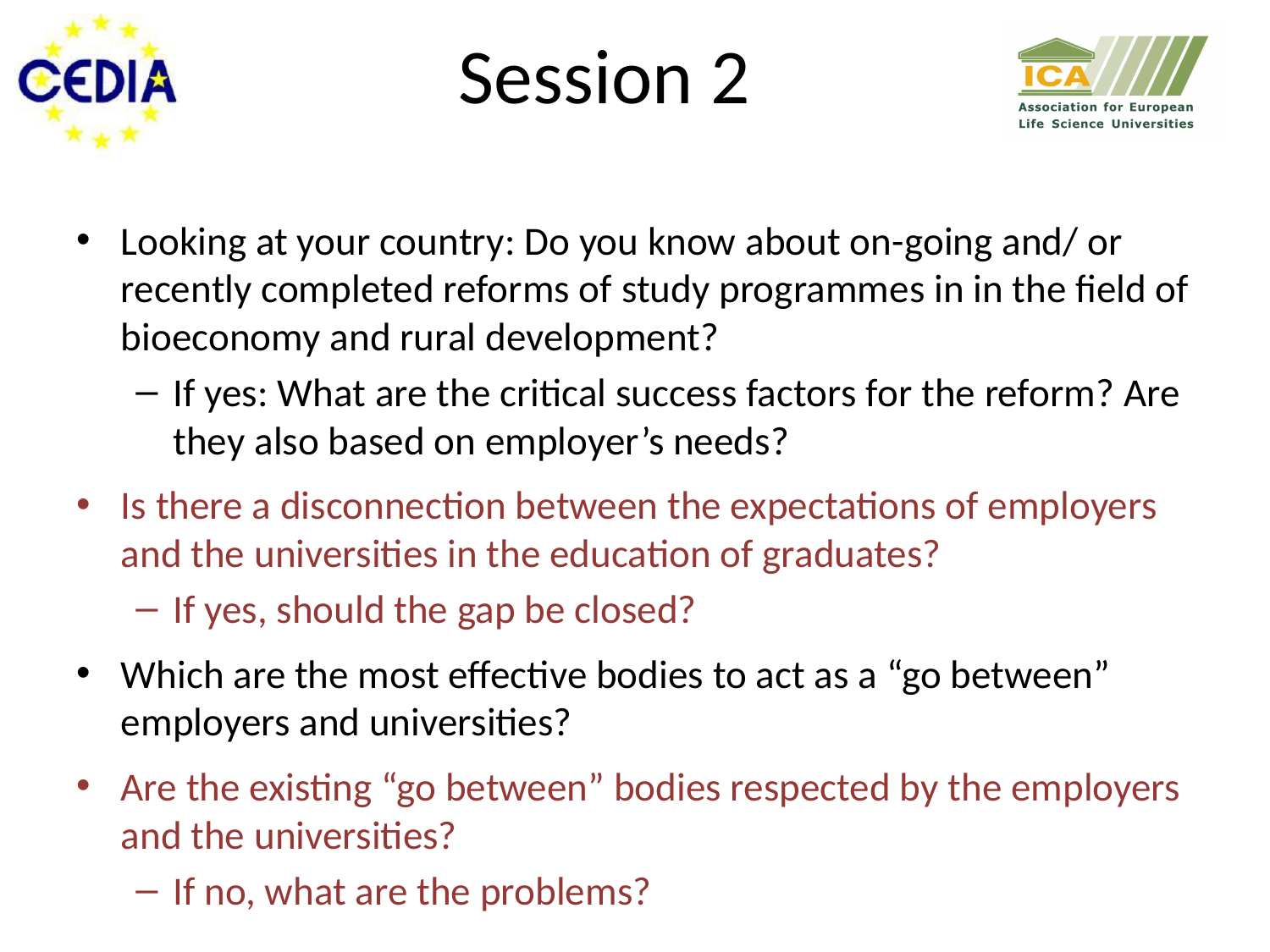

# Session 2
Looking at your country: Do you know about on-going and/ or recently completed reforms of study programmes in in the field of bioeconomy and rural development?
If yes: What are the critical success factors for the reform? Are they also based on employer’s needs?
Is there a disconnection between the expectations of employers and the universities in the education of graduates?
If yes, should the gap be closed?
Which are the most effective bodies to act as a “go between” employers and universities?
Are the existing “go between” bodies respected by the employers and the universities?
If no, what are the problems?